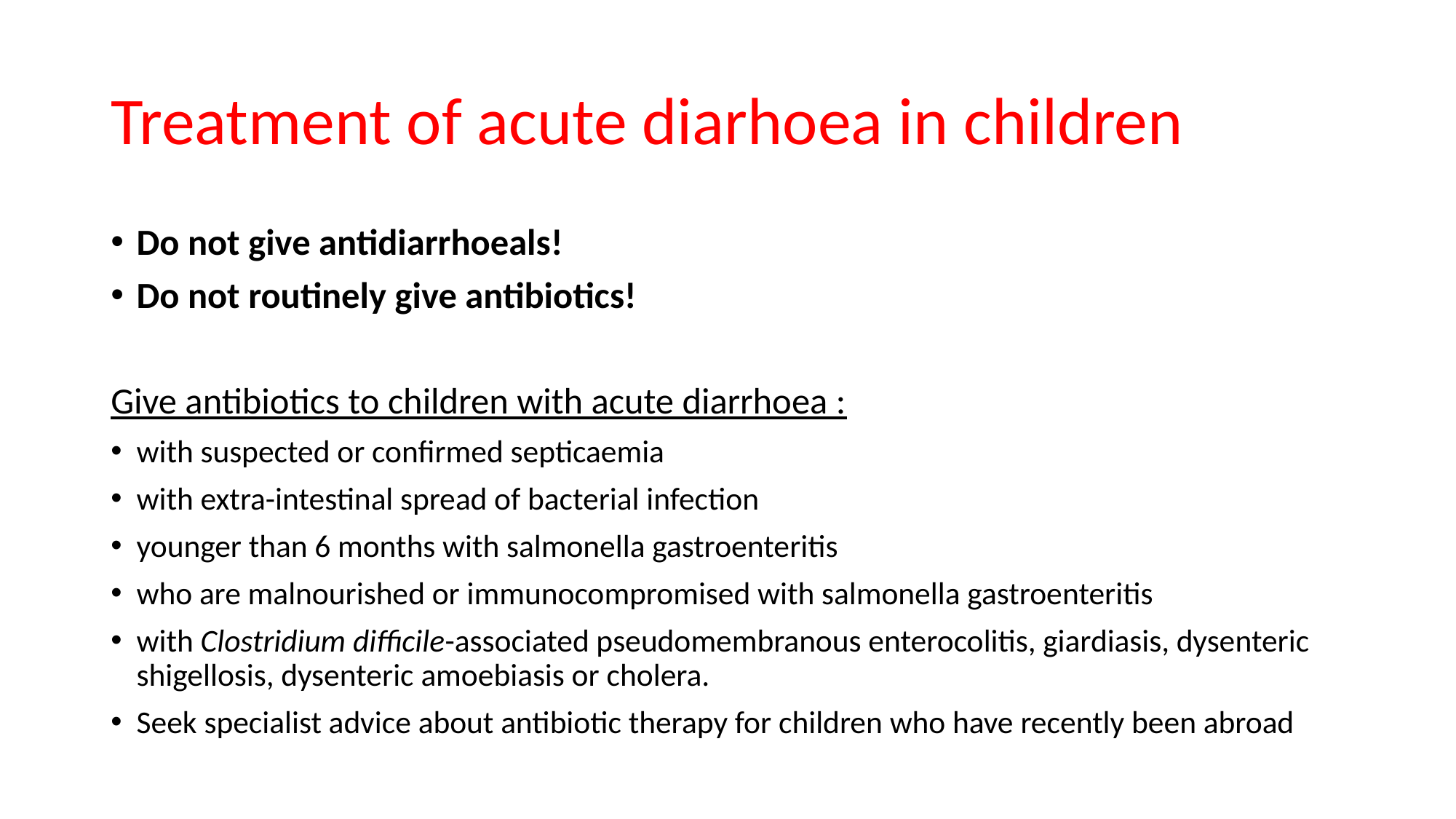

# Treatment of acute diarhoea in children
Do not give antidiarrhoeals!
Do not routinely give antibiotics!

Give antibiotics to children with acute diarrhoea :
with suspected or confirmed septicaemia
with extra-intestinal spread of bacterial infection
younger than 6 months with salmonella gastroenteritis
who are malnourished or immunocompromised with salmonella gastroenteritis
with Clostridium difficile-associated pseudomembranous enterocolitis, giardiasis, dysenteric shigellosis, dysenteric amoebiasis or cholera.
Seek specialist advice about antibiotic therapy for children who have recently been abroad